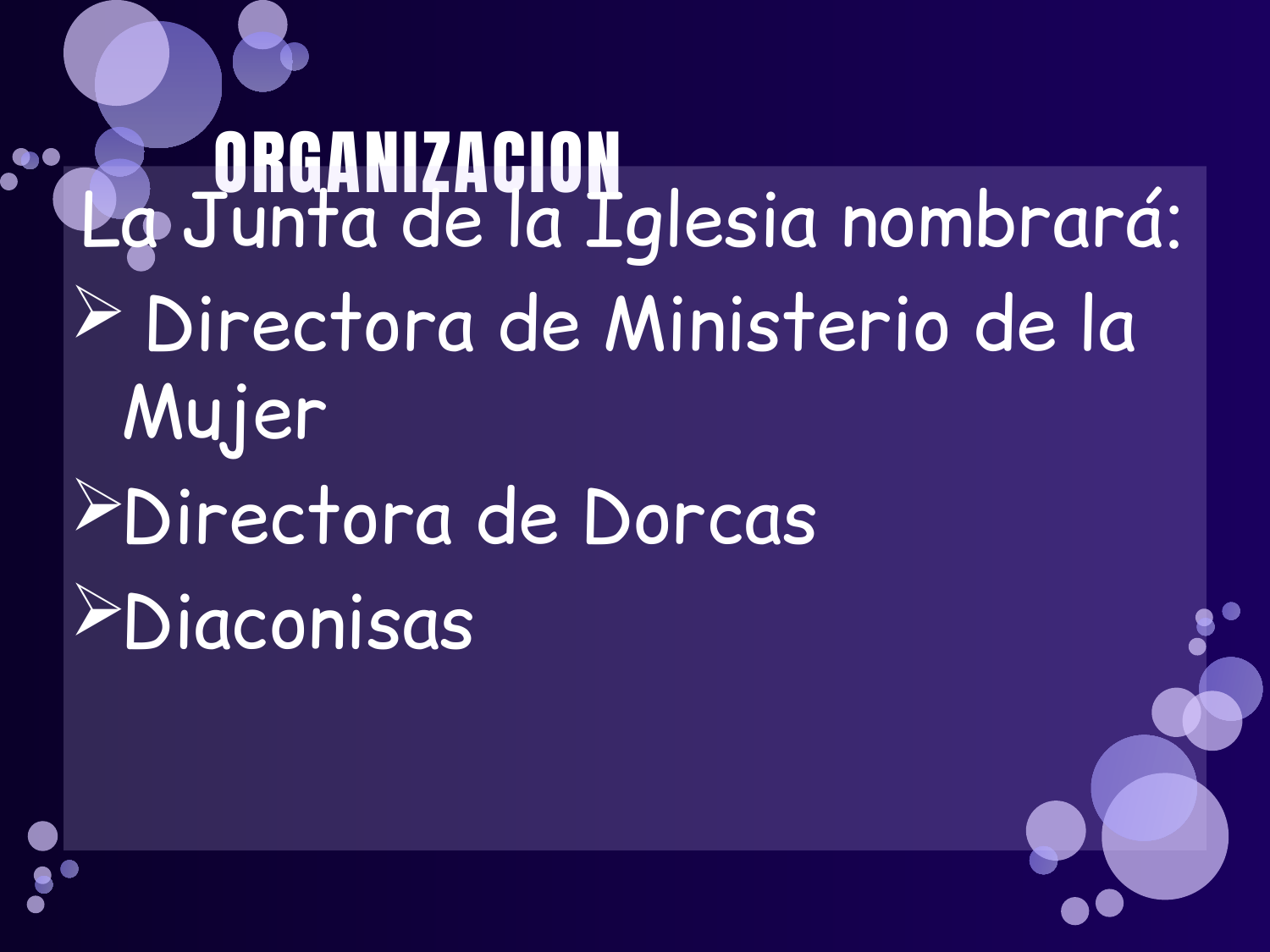

# ORGANIZACION
 La Junta de la Iglesia nombrará:
 Directora de Ministerio de la Mujer
Directora de Dorcas
Diaconisas